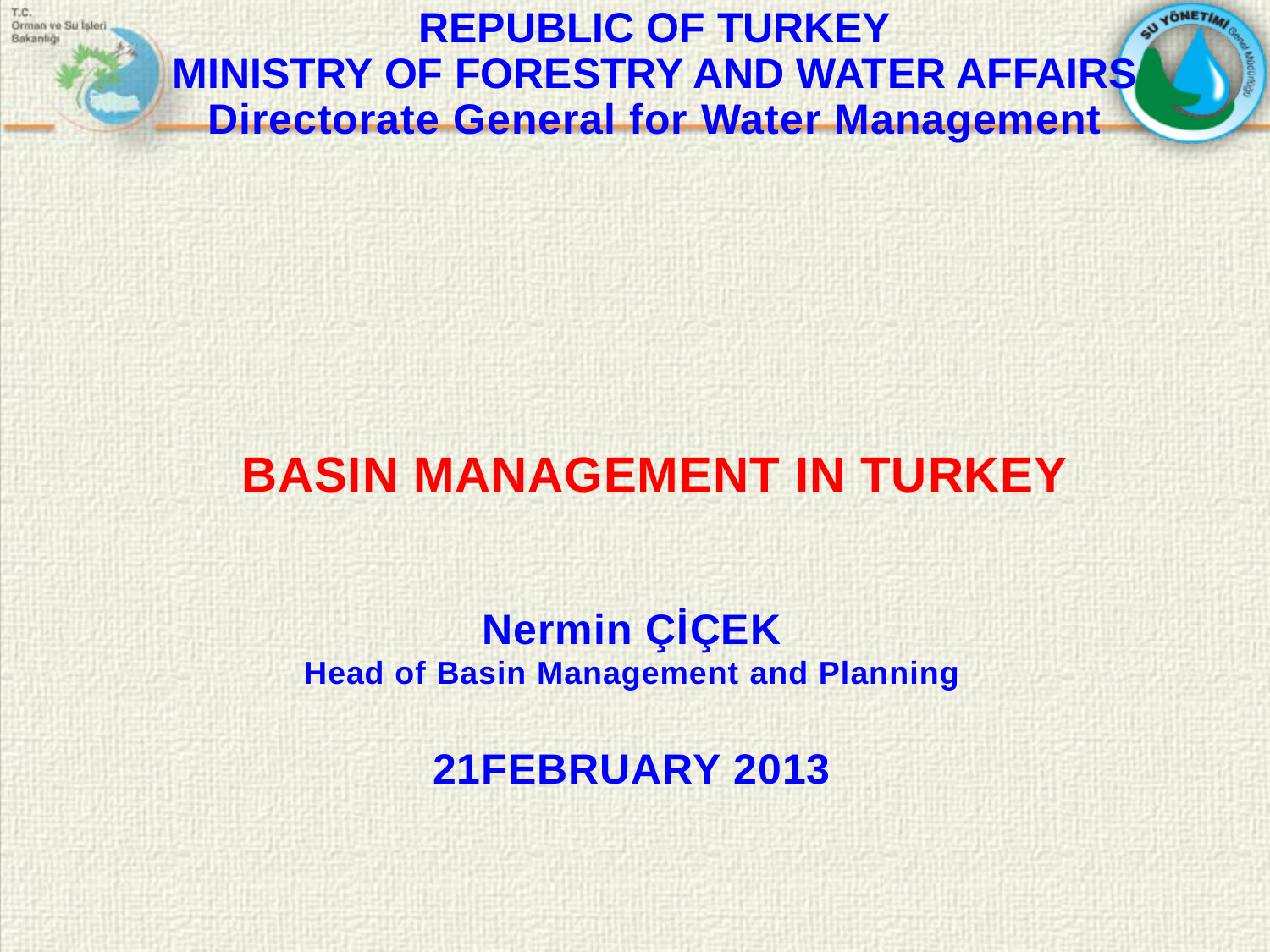

REPUBLIC OF TURKEY
MINISTRY OF FORESTRY AND WATER AFFAIRS
Directorate General for Water Management

BASIN MANAGEMENT IN TURKEY
Nermin ÇİÇEK
Head of Basin Management and Planning

21FEBRUARY 2013